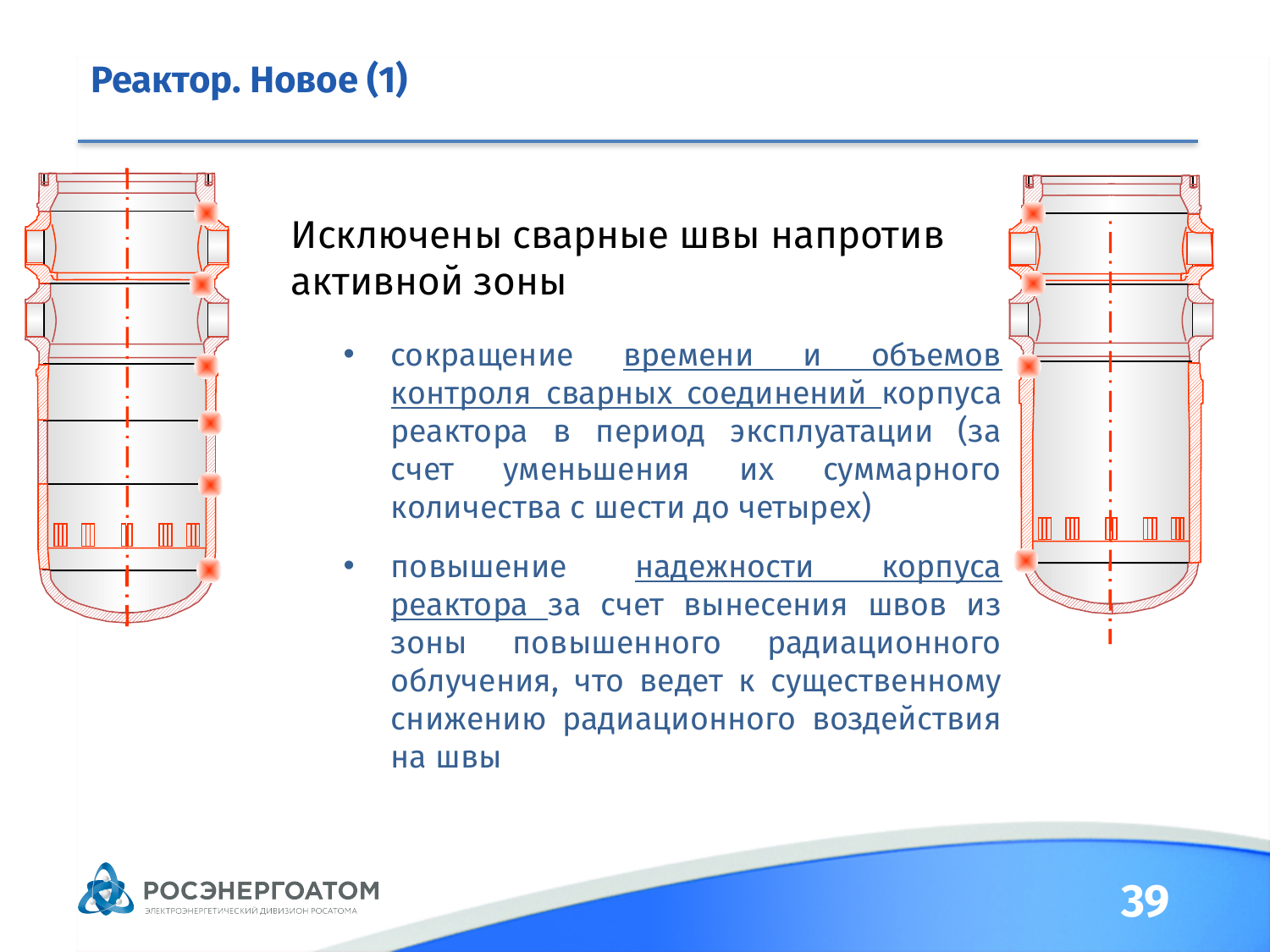

# Реактор. Новое (1)

	Исключены сварные швы напротив активной зоны
сокращение времени и объемов контроля сварных соединений корпуса реактора в период эксплуатации (за счет уменьшения их суммарного количества с шести до четырех)
повышение надежности корпуса реактора за счет вынесения швов из зоны повышенного радиационного облучения, что ведет к существенному снижению радиационного воздействия на швы